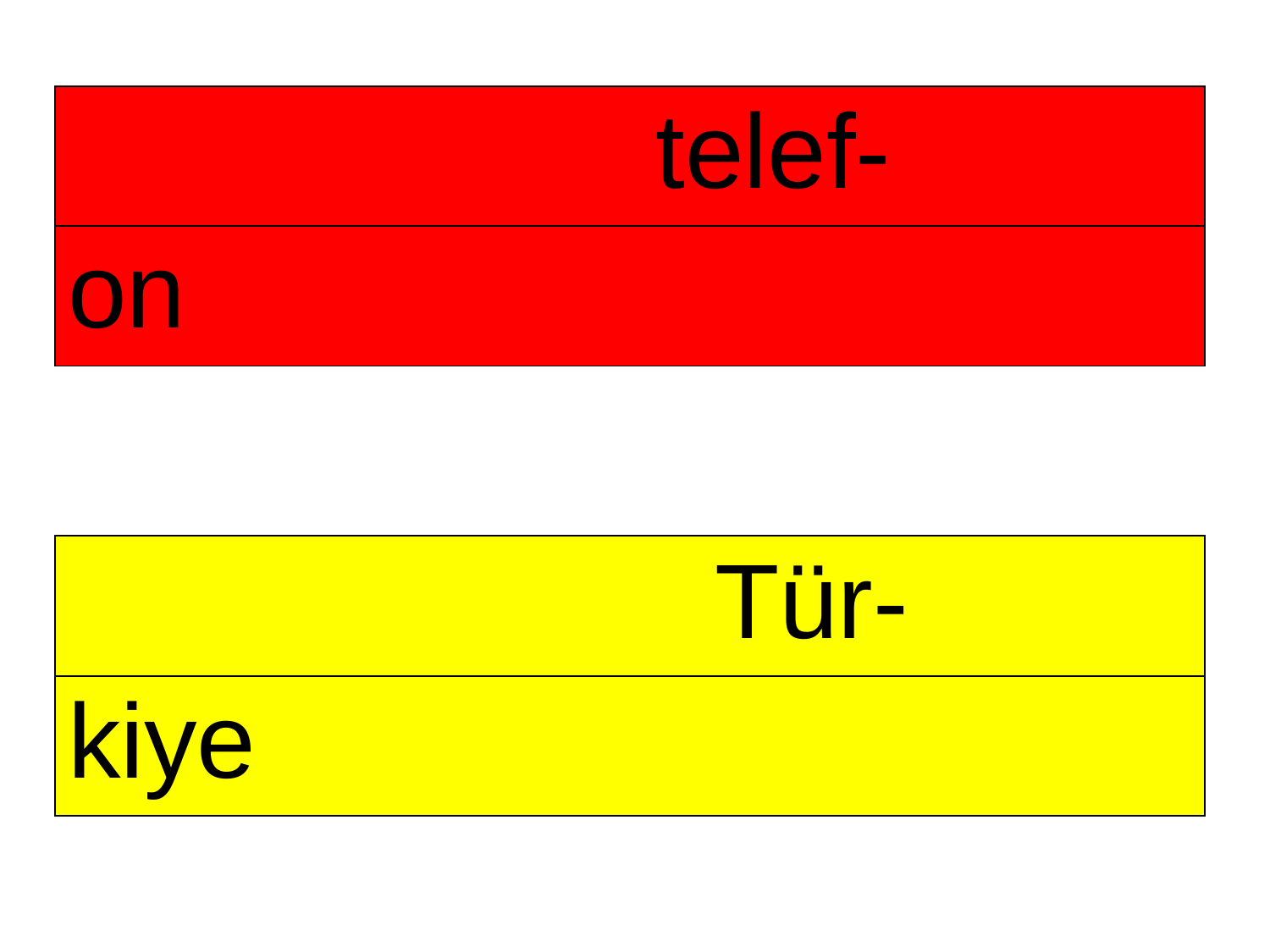

| telef- |
| --- |
| on |
| Tür- |
| --- |
| kiye |